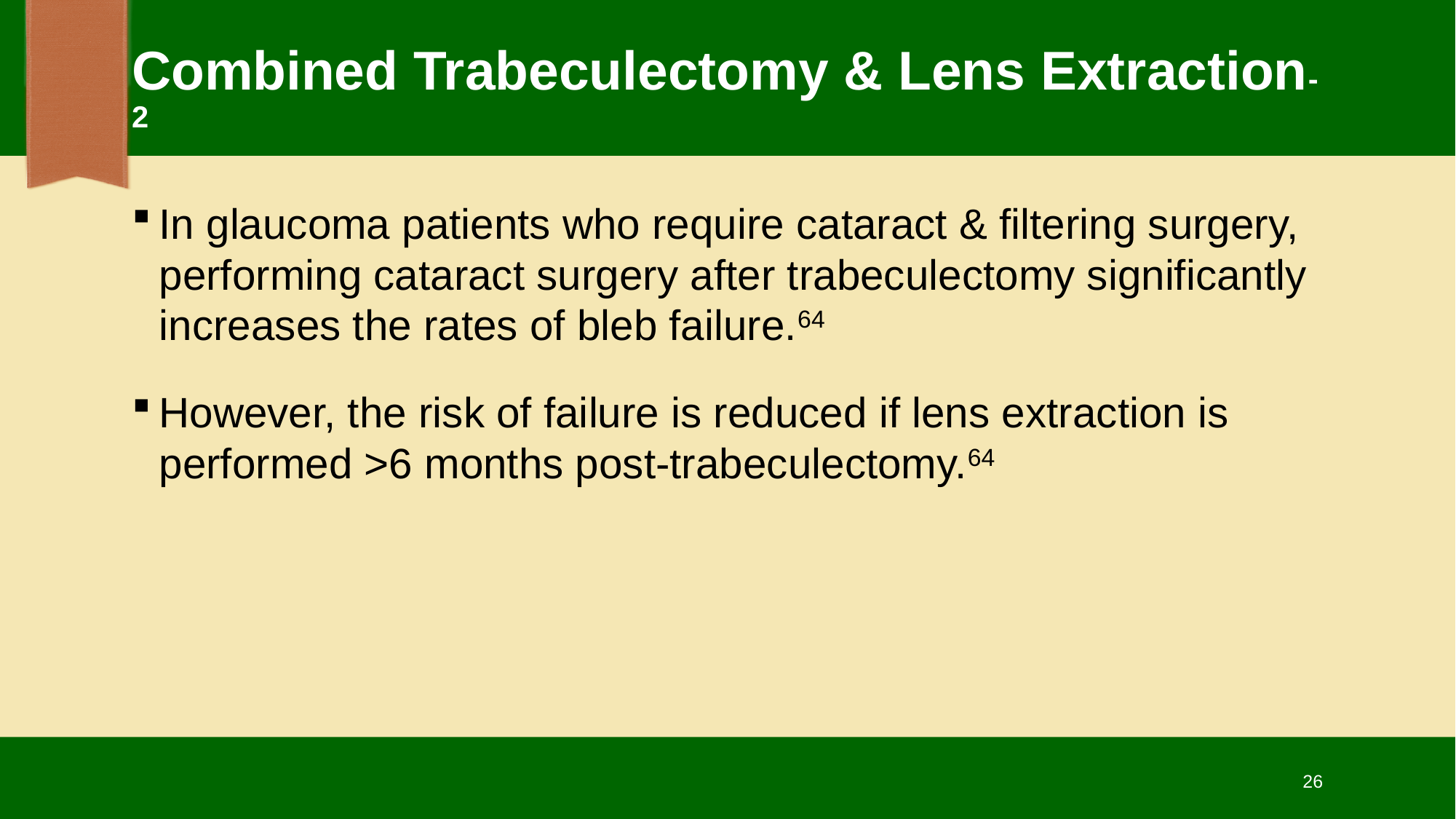

# Combined Trabeculectomy & Lens Extraction-2
In glaucoma patients who require cataract & filtering surgery, performing cataract surgery after trabeculectomy significantly increases the rates of bleb failure.64

However, the risk of failure is reduced if lens extraction is performed >6 months post-trabeculectomy.64

26